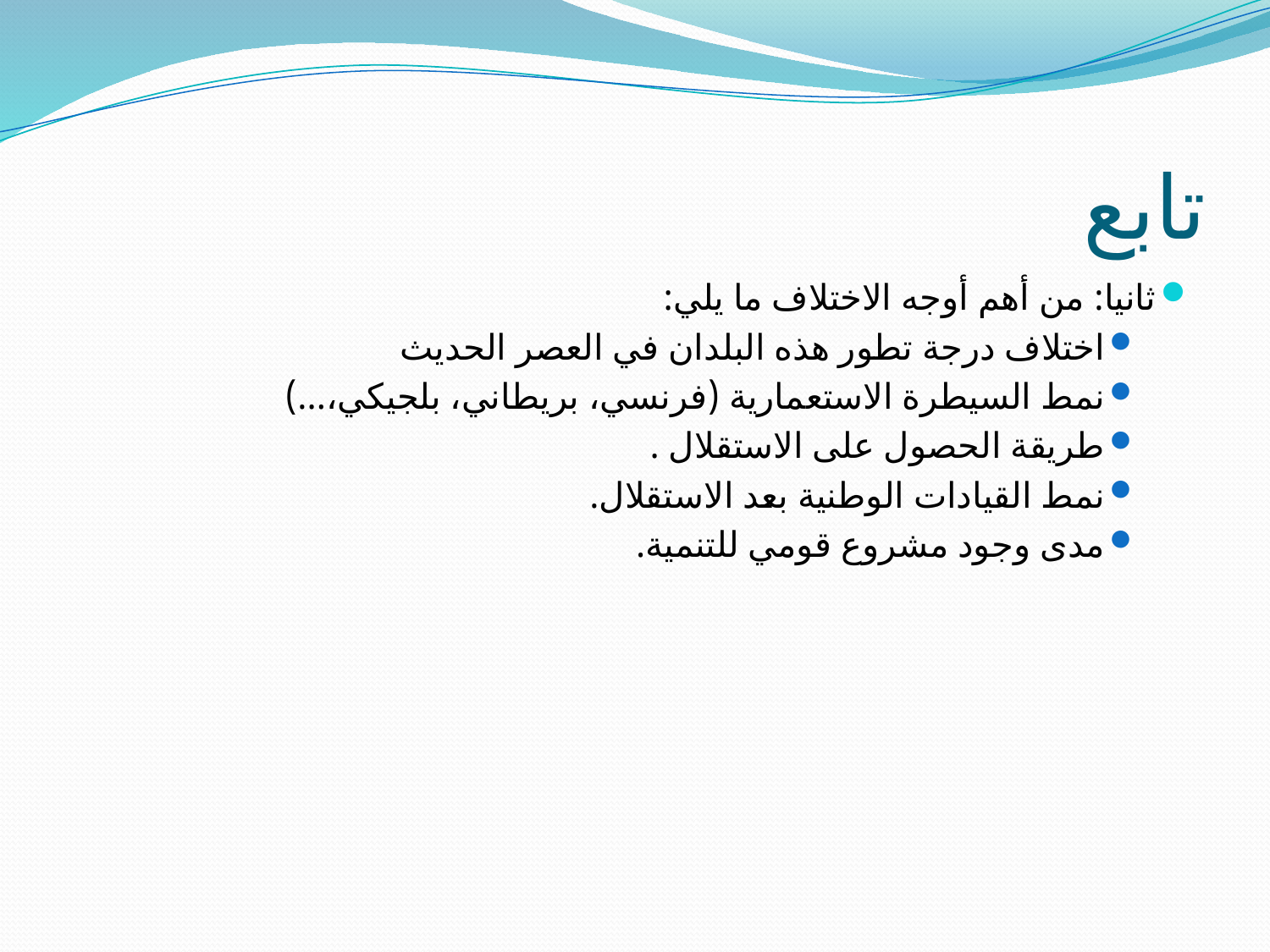

# تابع
ثانيا: من أهم أوجه الاختلاف ما يلي:
اختلاف درجة تطور هذه البلدان في العصر الحديث
نمط السيطرة الاستعمارية (فرنسي، بريطاني، بلجيكي،...)
طريقة الحصول على الاستقلال .
نمط القيادات الوطنية بعد الاستقلال.
مدى وجود مشروع قومي للتنمية.